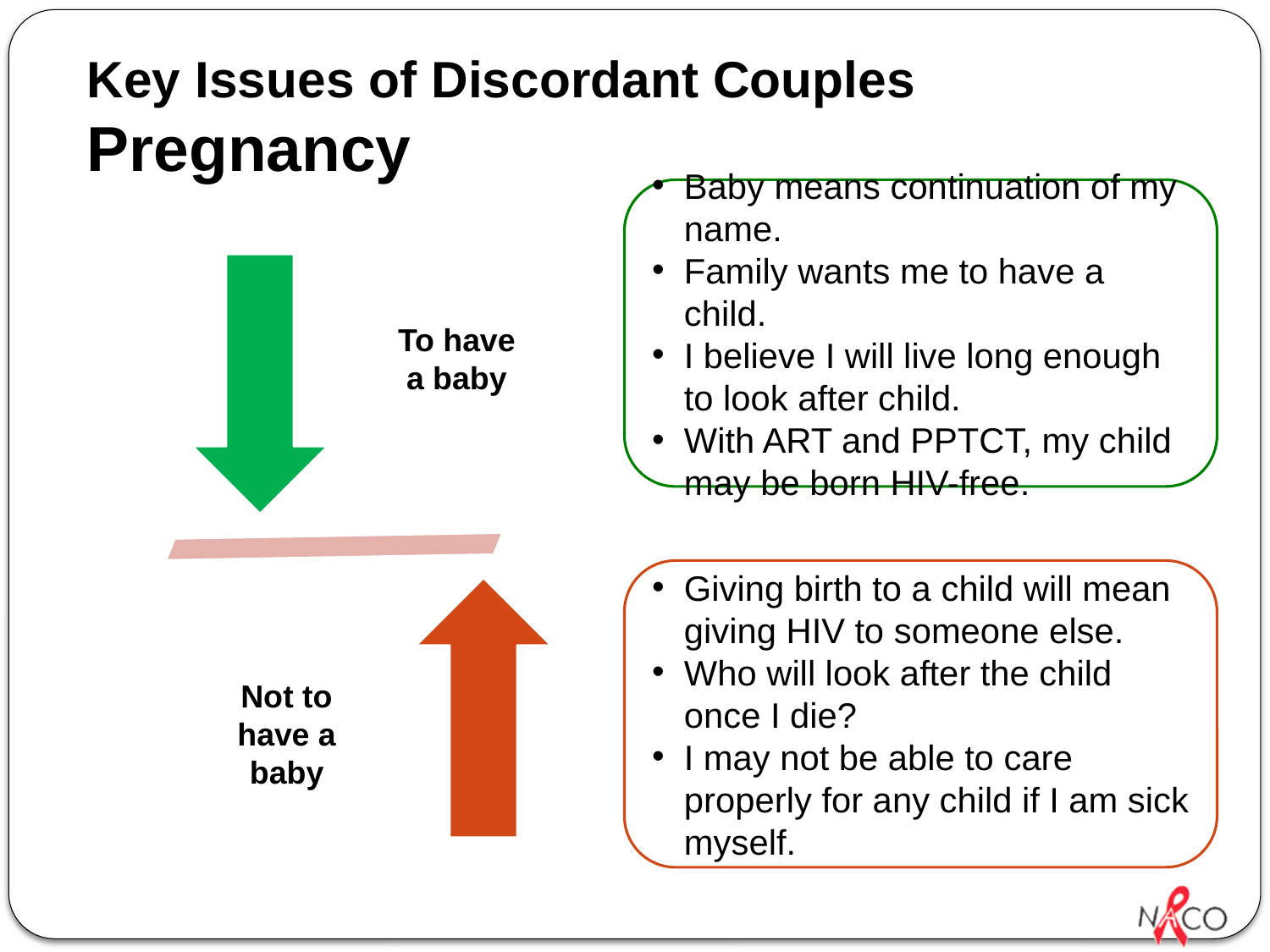

# Key Issues of Discordant Couples Pregnancy
Baby means continuation of my name.
Family wants me to have a child.
I believe I will live long enough to look after child.
With ART and PPTCT, my child may be born HIV-free.
To have a baby
Not to have a baby
Giving birth to a child will mean giving HIV to someone else.
Who will look after the child once I die?
I may not be able to care properly for any child if I am sick myself.